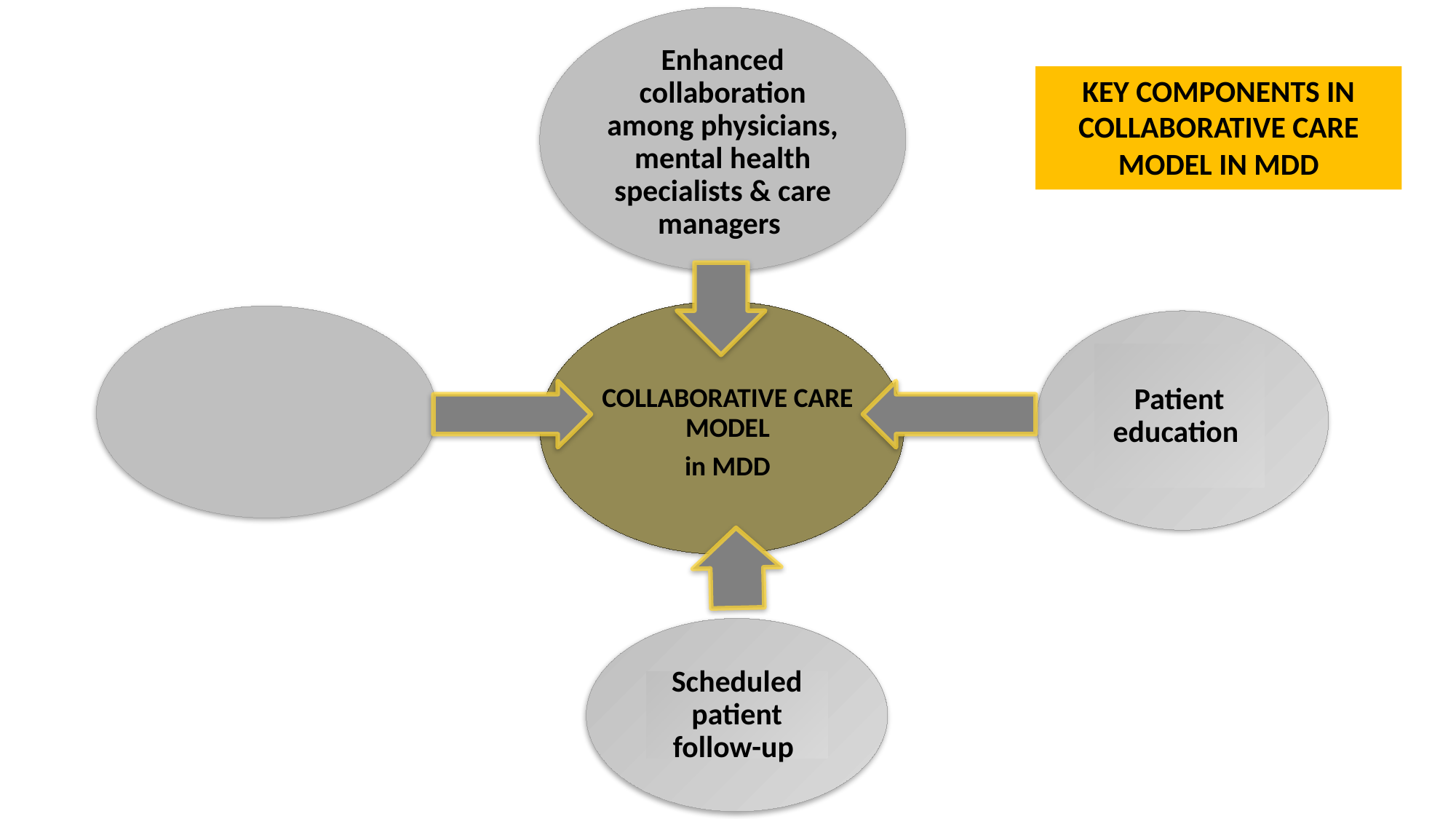

Enhanced collaboration among physicians, mental health specialists & care managers
KEY COMPONENTS IN COLLABORATIVE CARE MODEL IN MDD

COLLABORATIVE CARE MODEL
in MDD

Depression-specific treatment guidelines

Patient education

Scheduled patient follow-up